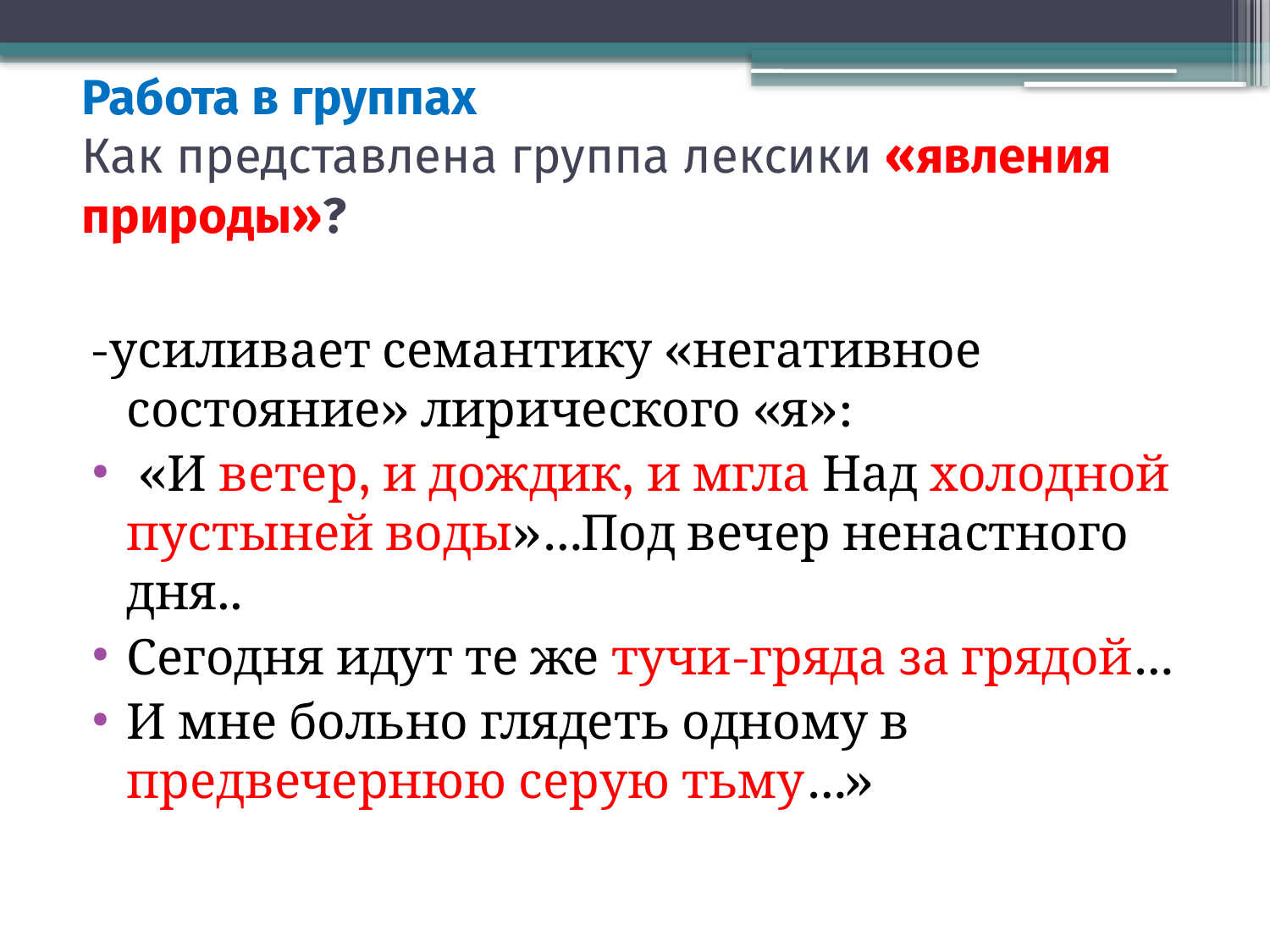

# Работа в группах Как представлена группа лексики «явления природы»?
-усиливает семантику «негативное состояние» лирического «я»:
 «И ветер, и дождик, и мгла Над холодной пустыней воды»…Под вечер ненастного дня..
Сегодня идут те же тучи-гряда за грядой…
И мне больно глядеть одному в предвечернюю серую тьму…»